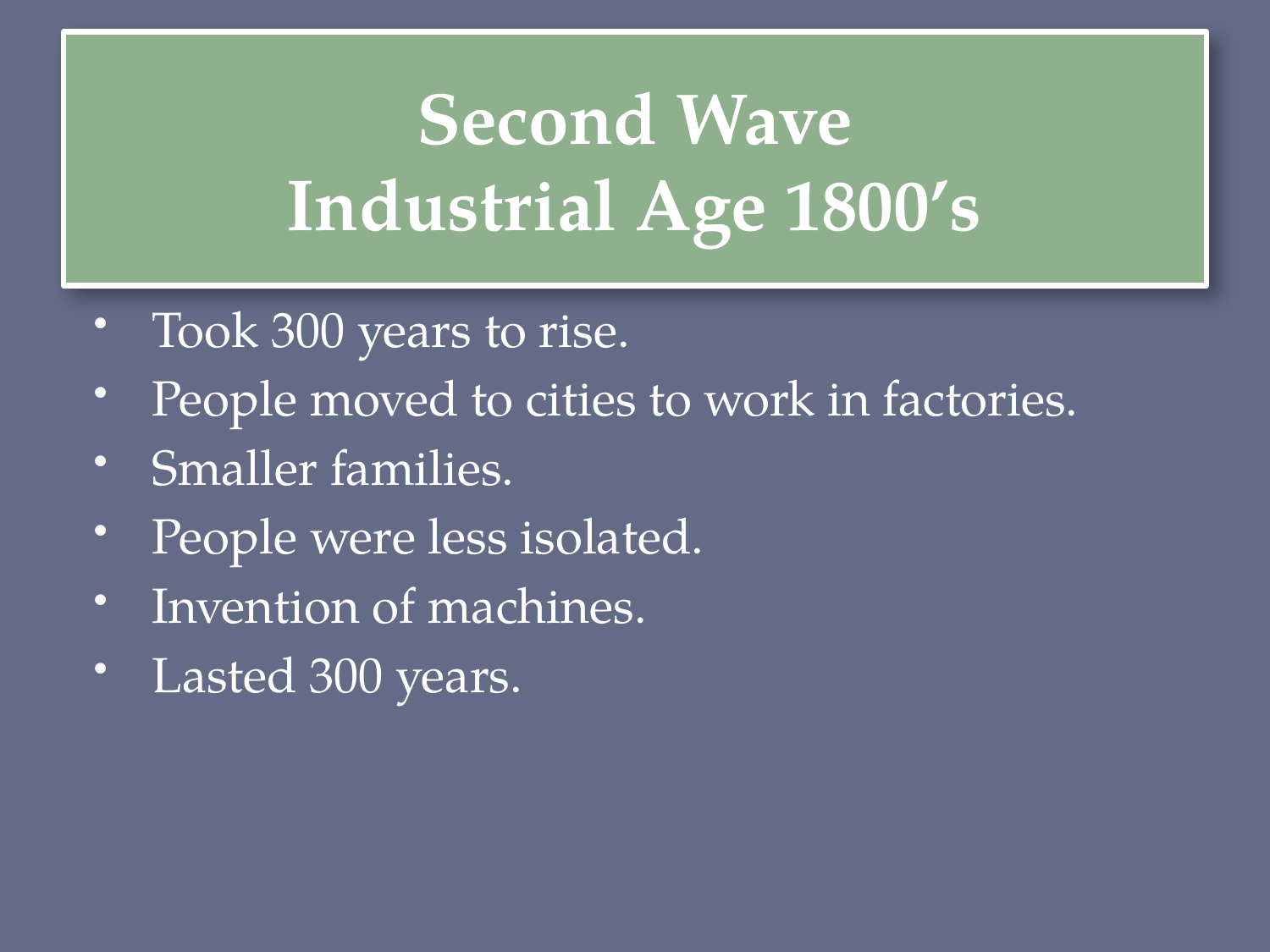

# Second Wave Industrial Age 1800’s

Took 300 years to rise.
People moved to cities to work in factories.
Smaller families.
People were less isolated.
Invention of machines.
Lasted 300 years.